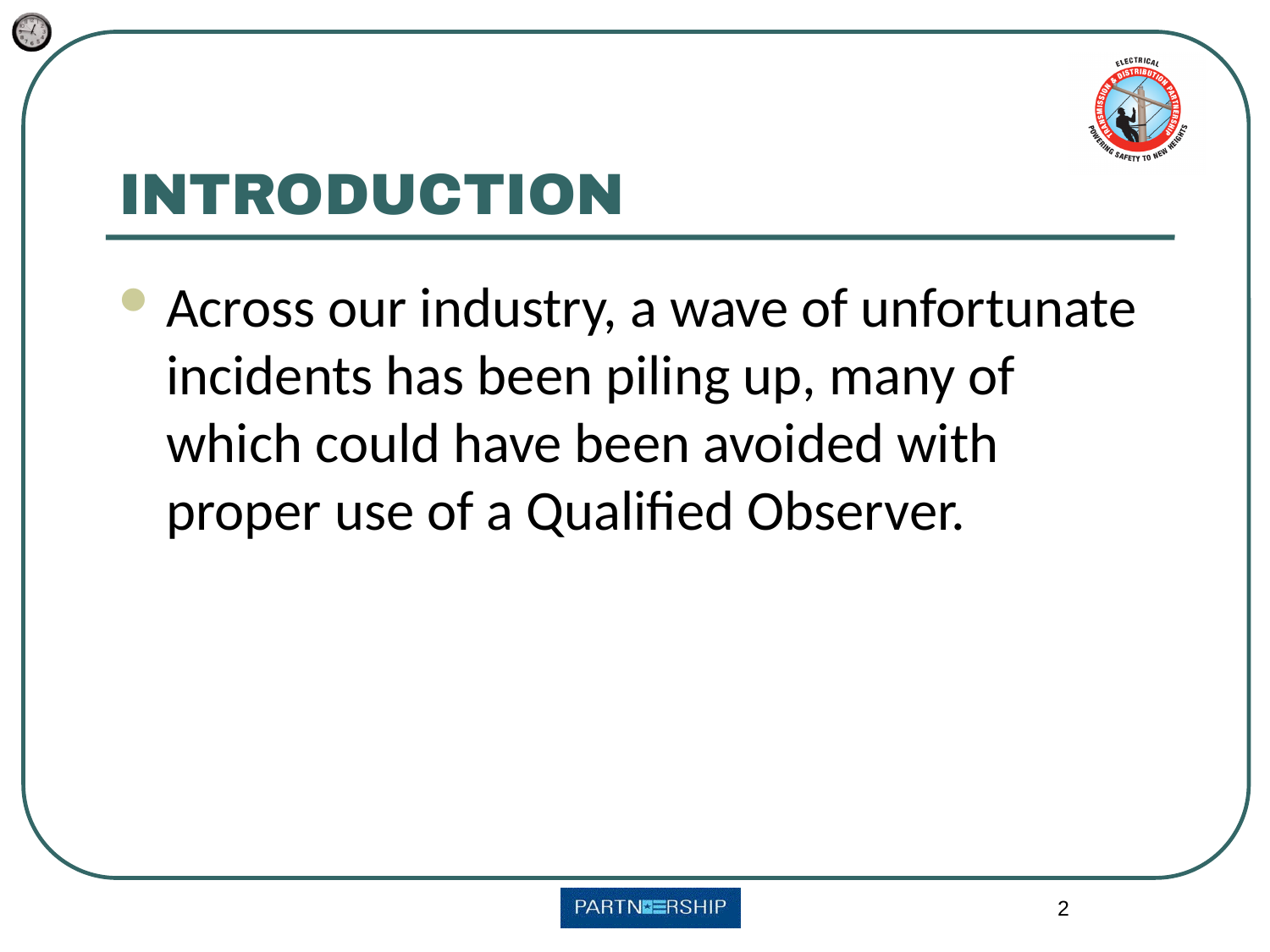

# INTRODUCTION
Across our industry, a wave of unfortunate incidents has been piling up, many of which could have been avoided with proper use of a Qualified Observer.
2